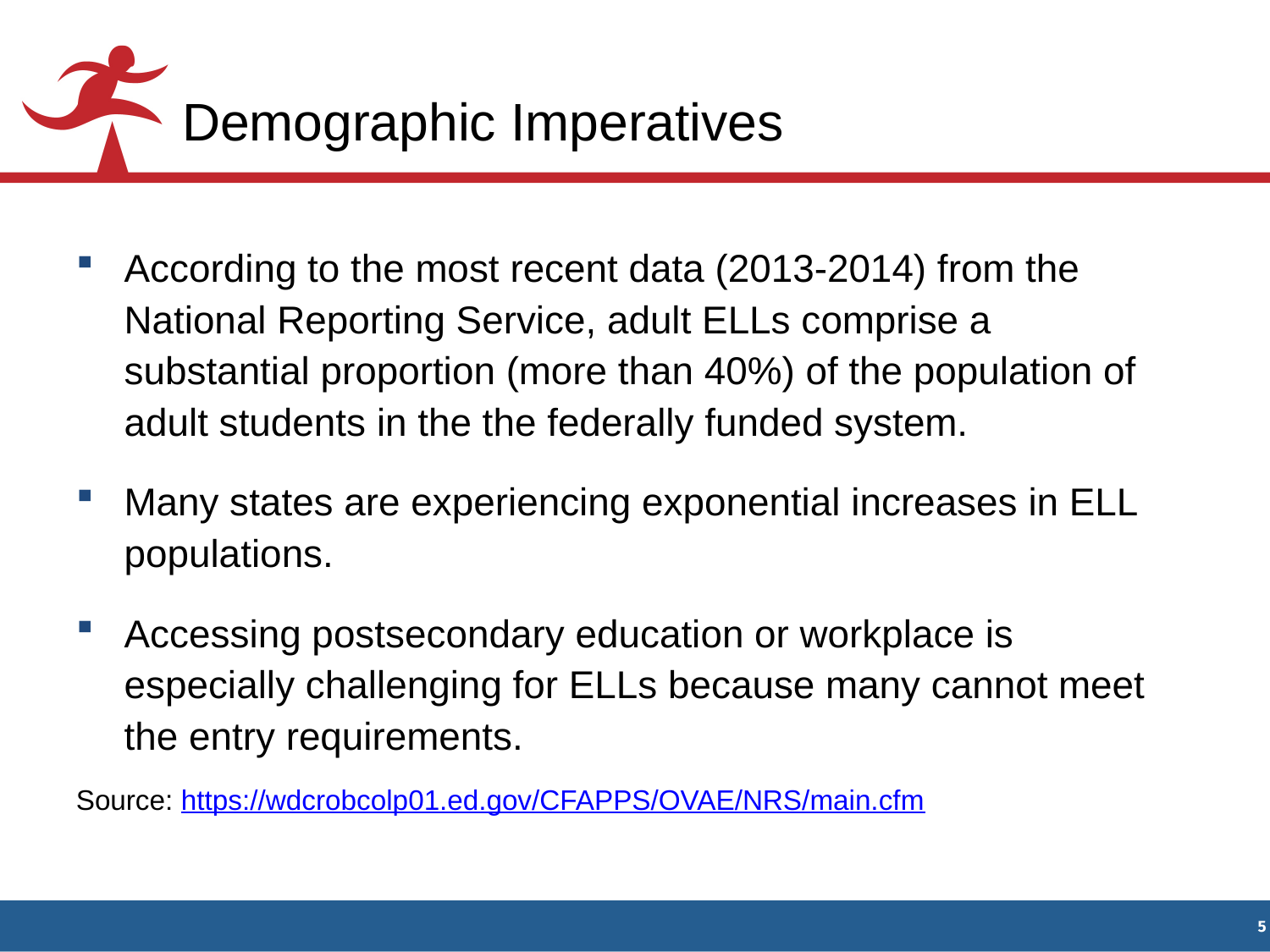

# Demographic Imperatives
According to the most recent data (2013-2014) from the National Reporting Service, adult ELLs comprise a substantial proportion (more than 40%) of the population of adult students in the the federally funded system.
Many states are experiencing exponential increases in ELL populations.
Accessing postsecondary education or workplace is especially challenging for ELLs because many cannot meet the entry requirements.
Source: https://wdcrobcolp01.ed.gov/CFAPPS/OVAE/NRS/main.cfm